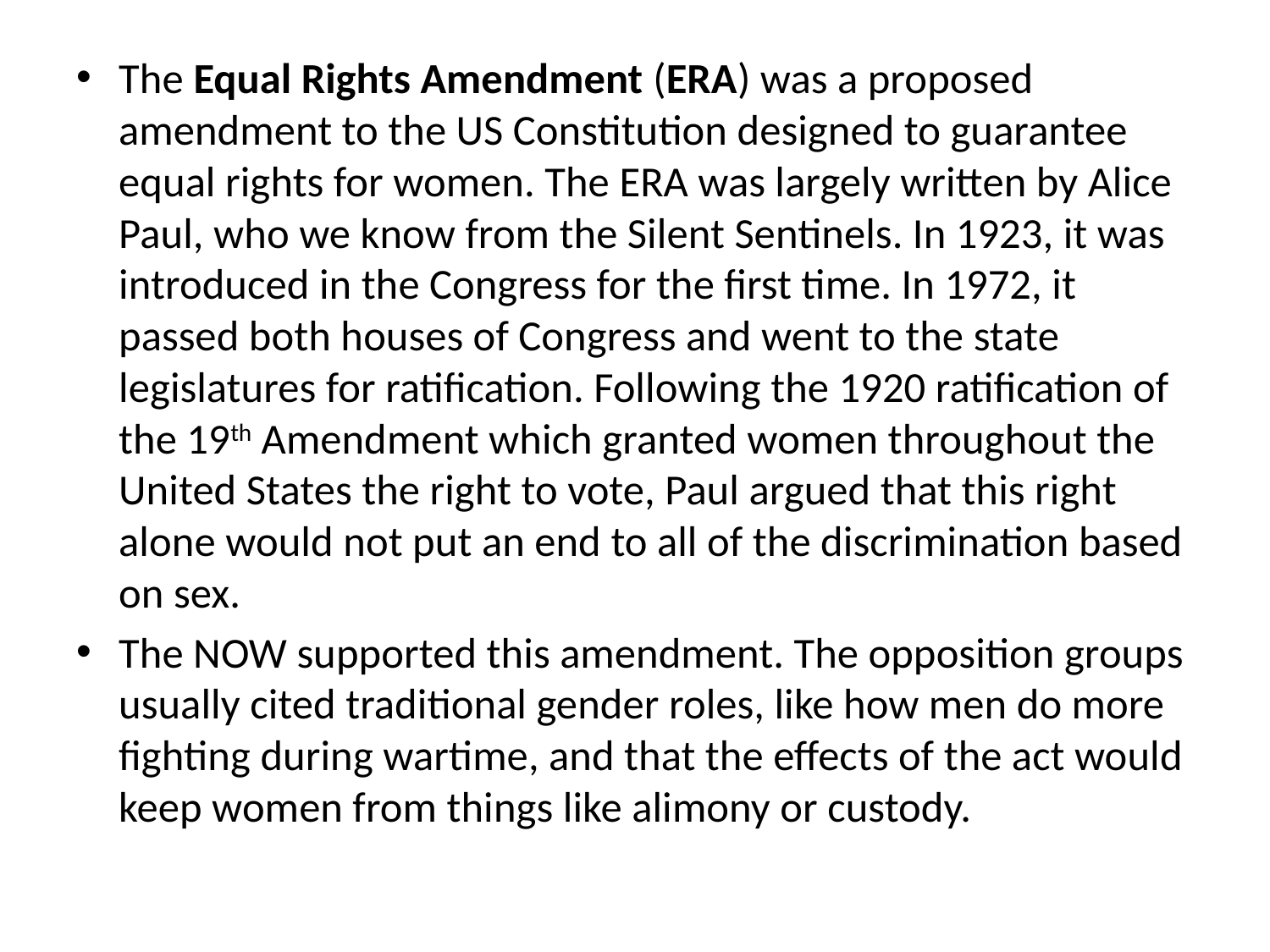

#
The Equal Rights Amendment (ERA) was a proposed amendment to the US Constitution designed to guarantee equal rights for women. The ERA was largely written by Alice Paul, who we know from the Silent Sentinels. In 1923, it was introduced in the Congress for the first time. In 1972, it passed both houses of Congress and went to the state legislatures for ratification. Following the 1920 ratification of the 19th Amendment which granted women throughout the United States the right to vote, Paul argued that this right alone would not put an end to all of the discrimination based on sex.
The NOW supported this amendment. The opposition groups usually cited traditional gender roles, like how men do more fighting during wartime, and that the effects of the act would keep women from things like alimony or custody.